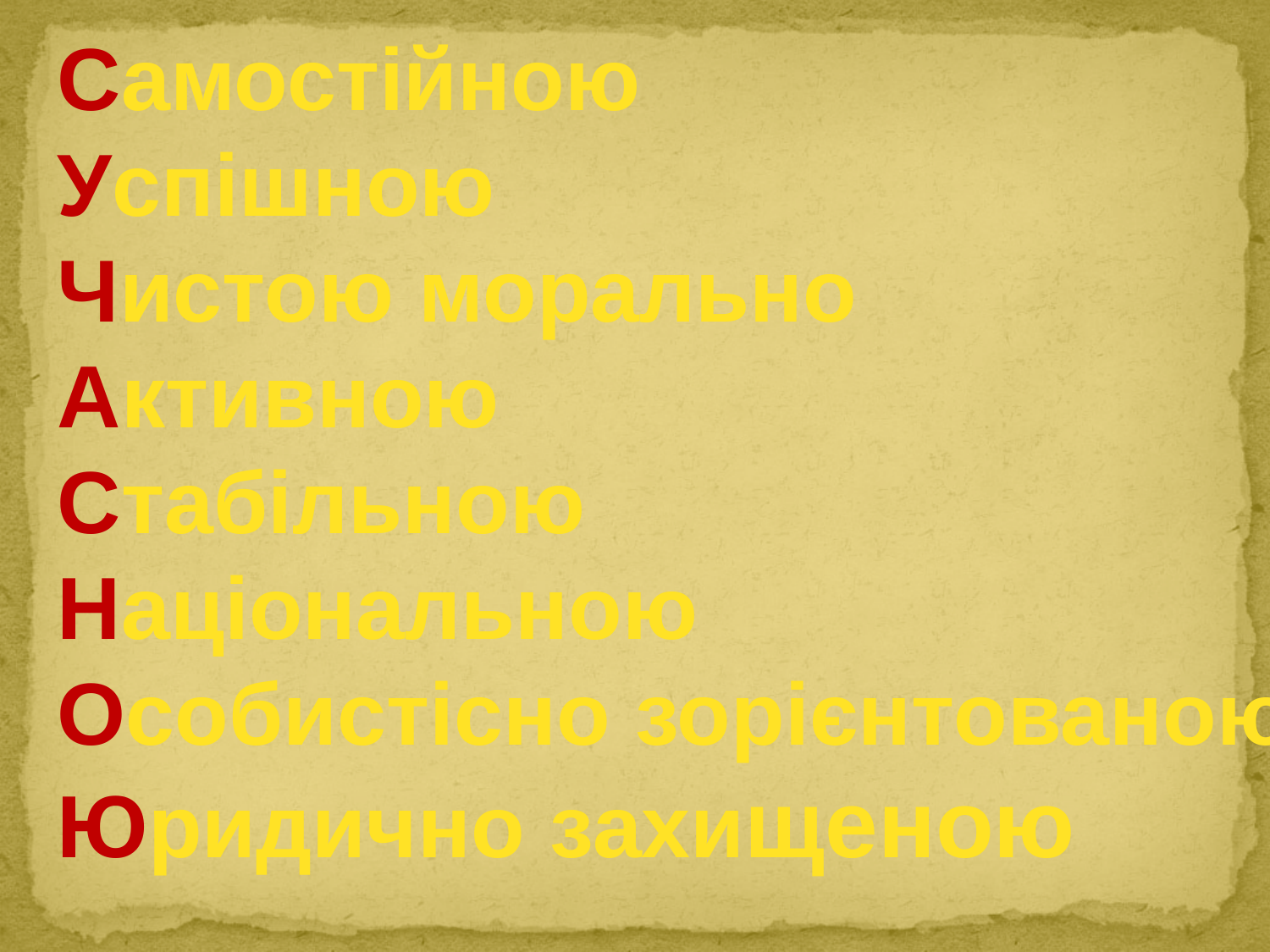

Самостійною
Успішною
Чистою морально
Активною
Стабільною
Національною
Особистісно зорієнтованою
Юридично захищеною
#